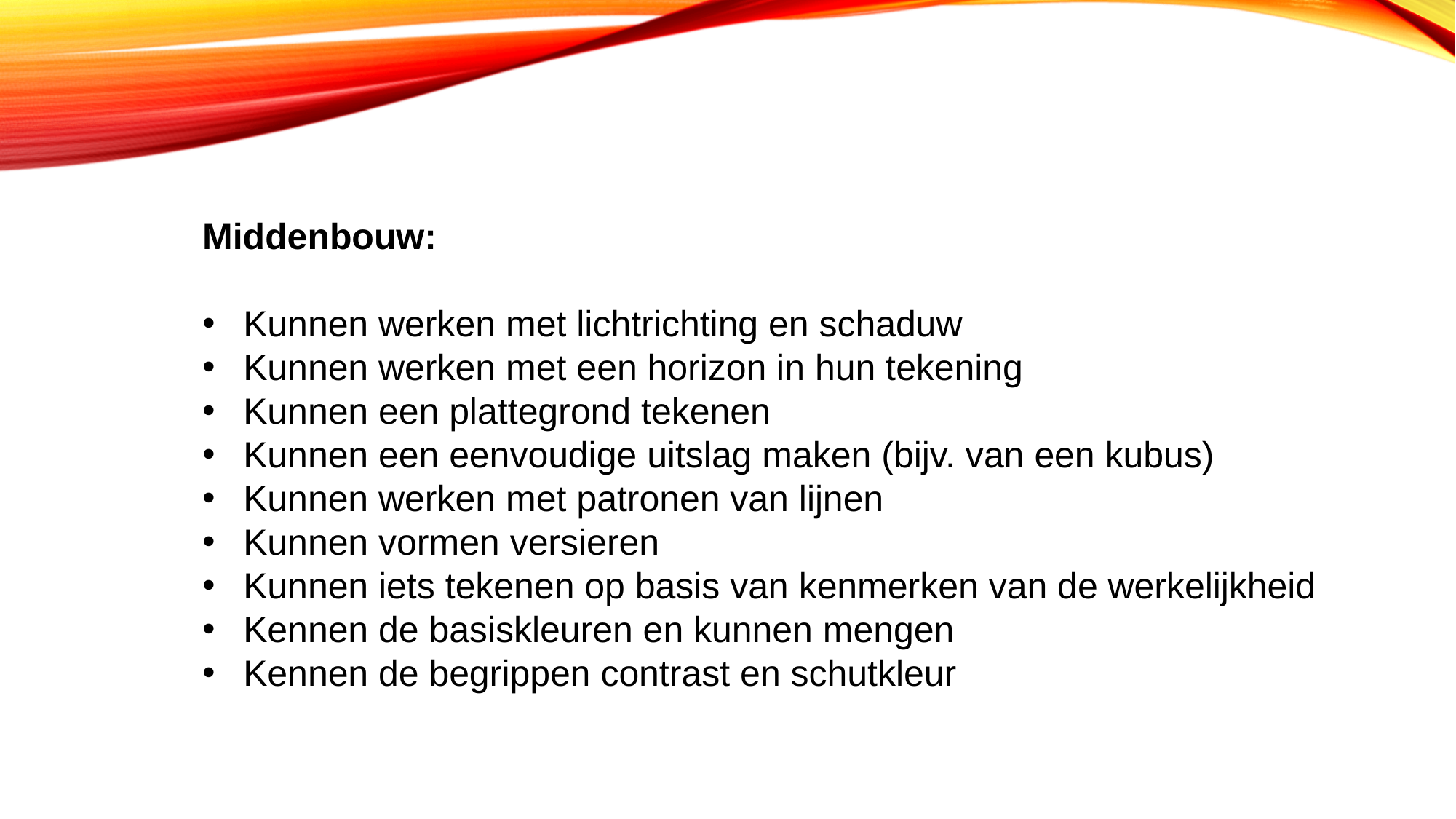

Middenbouw:

Kunnen werken met lichtrichting en schaduw
Kunnen werken met een horizon in hun tekening
Kunnen een plattegrond tekenen
Kunnen een eenvoudige uitslag maken (bijv. van een kubus)
Kunnen werken met patronen van lijnen
Kunnen vormen versieren
Kunnen iets tekenen op basis van kenmerken van de werkelijkheid
Kennen de basiskleuren en kunnen mengen
Kennen de begrippen contrast en schutkleur